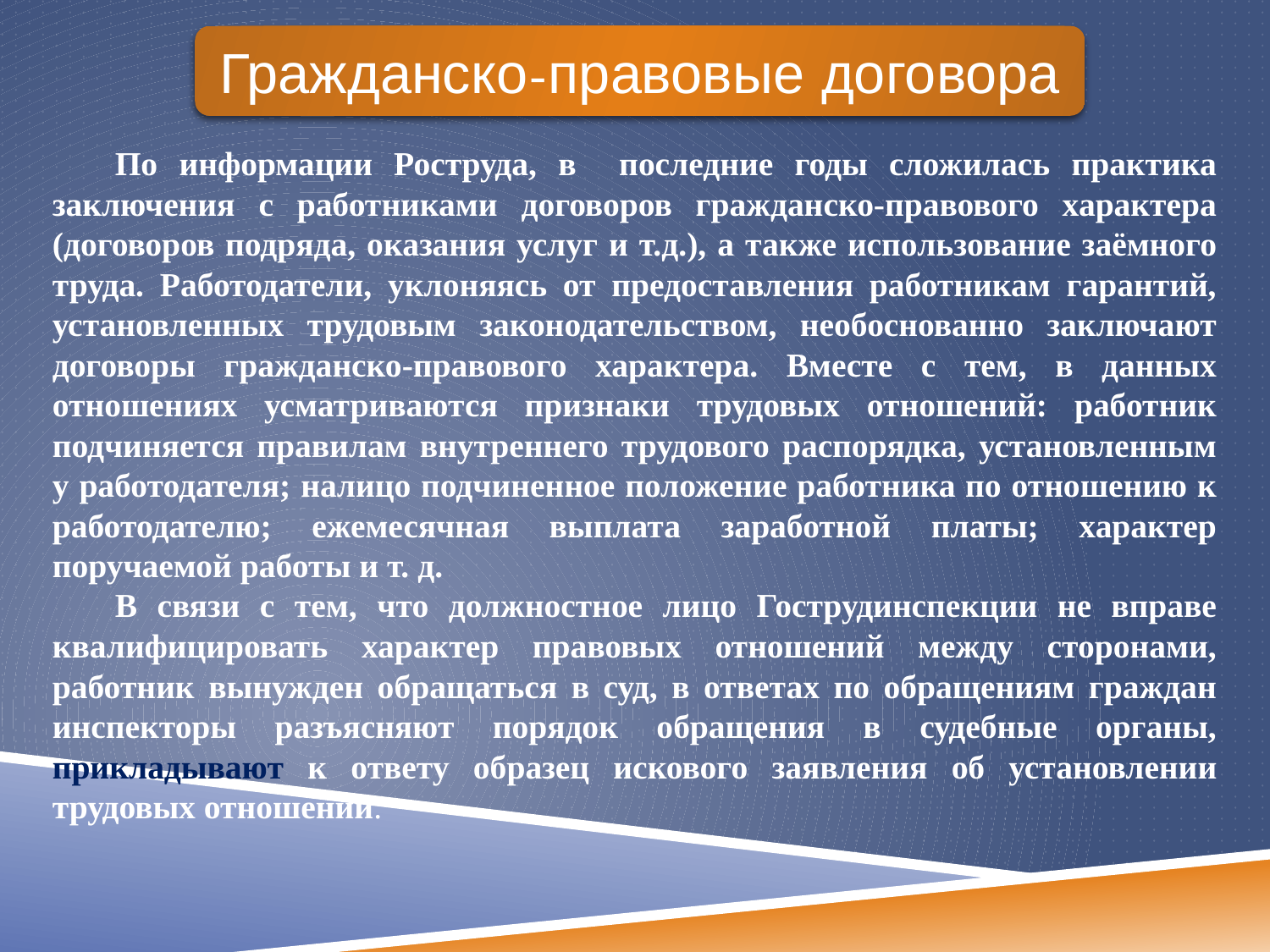

Гражданско-правовые договора
По информации Роструда, в  последние годы сложилась практика заключения с работниками договоров гражданско-правового характера (договоров подряда, оказания услуг и т.д.), а также использование заёмного труда. Работодатели, уклоняясь от предоставления работникам гарантий, установленных трудовым законодательством, необоснованно заключают договоры гражданско-правового характера. Вместе с тем, в данных отношениях усматриваются признаки трудовых отношений: работник подчиняется правилам внутреннего трудового распорядка, установленным у работодателя; налицо подчиненное положение работника по отношению к работодателю; ежемесячная выплата заработной платы; характер поручаемой работы и т. д.
В связи с тем, что должностное лицо Гострудинспекции не вправе квалифицировать характер правовых отношений между сторонами, работник вынужден обращаться в суд, в ответах по обращениям граждан инспекторы разъясняют порядок обращения в судебные органы, прикладывают к ответу образец искового заявления об установлении трудовых отношений.